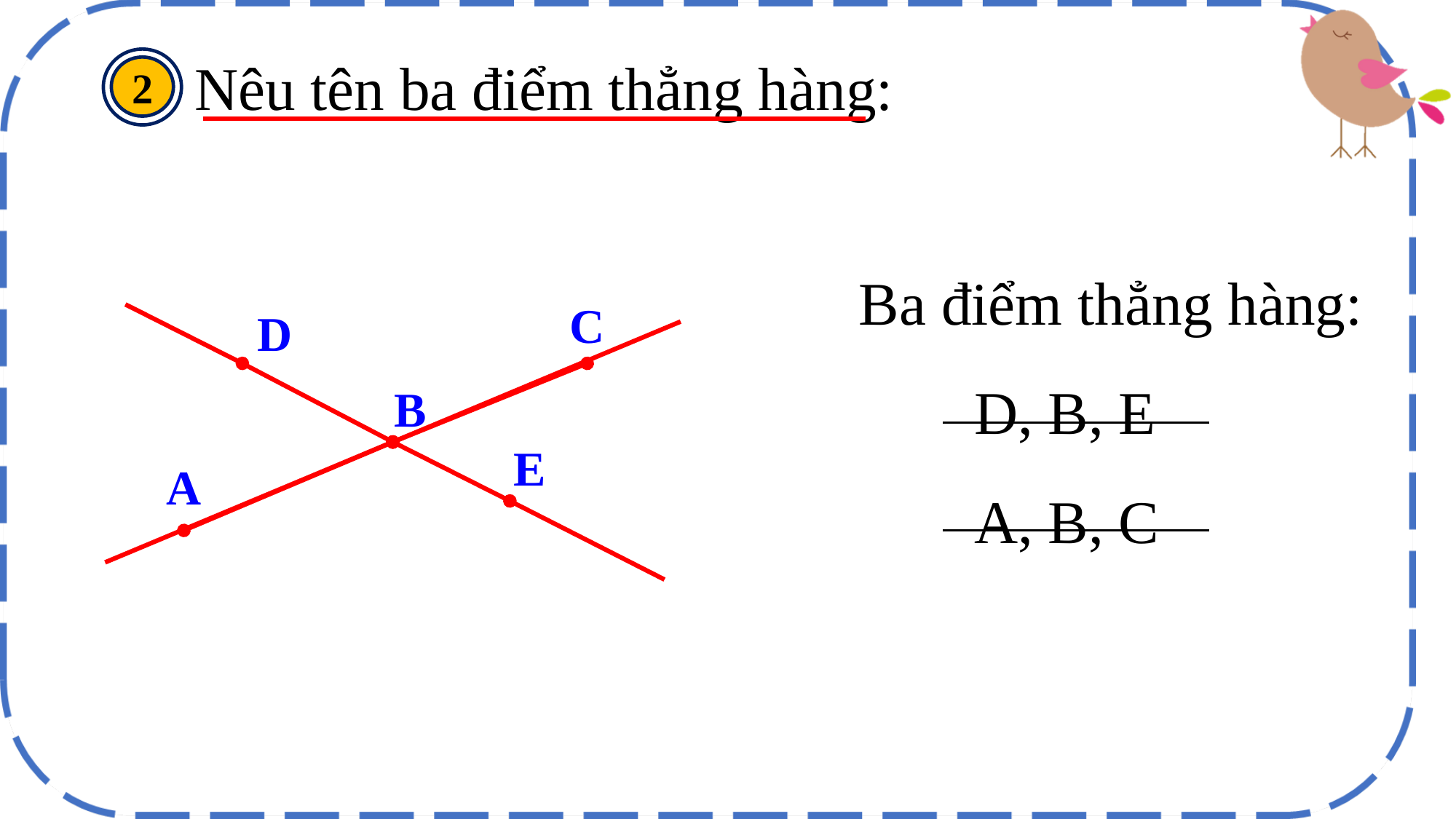

Nêu tên ba điểm thẳng hàng:

2
Ba điểm thẳng hàng:
  D, B, E
  A, B, C
C
D
B
E
A